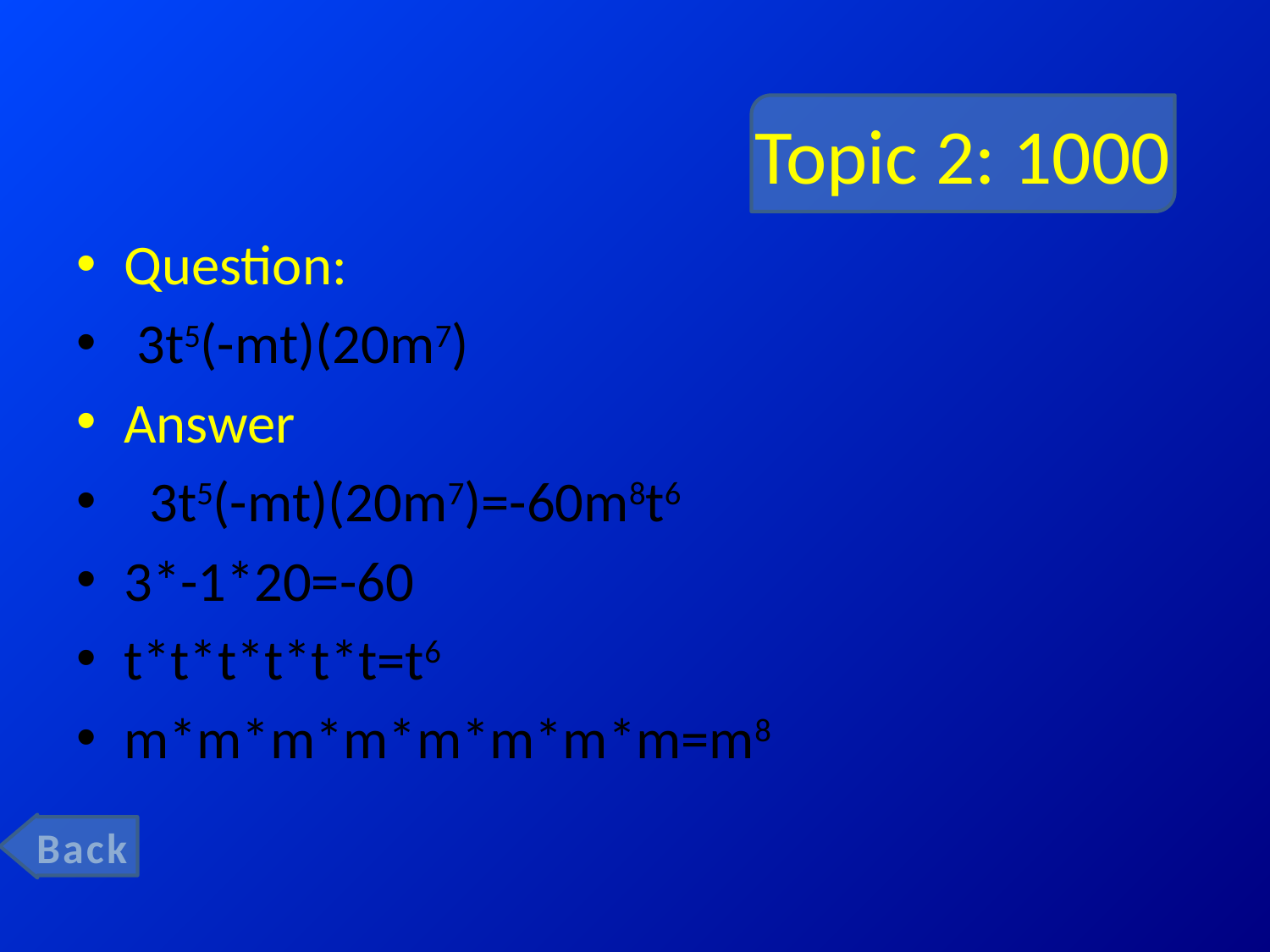

# Topic 2: 1000

Question:
 3t5(-mt)(20m7)
Answer
  3t5(-mt)(20m7)=-60m8t6
3*-1*20=-60
t*t*t*t*t*t=t6
m*m*m*m*m*m*m*m=m8

Back